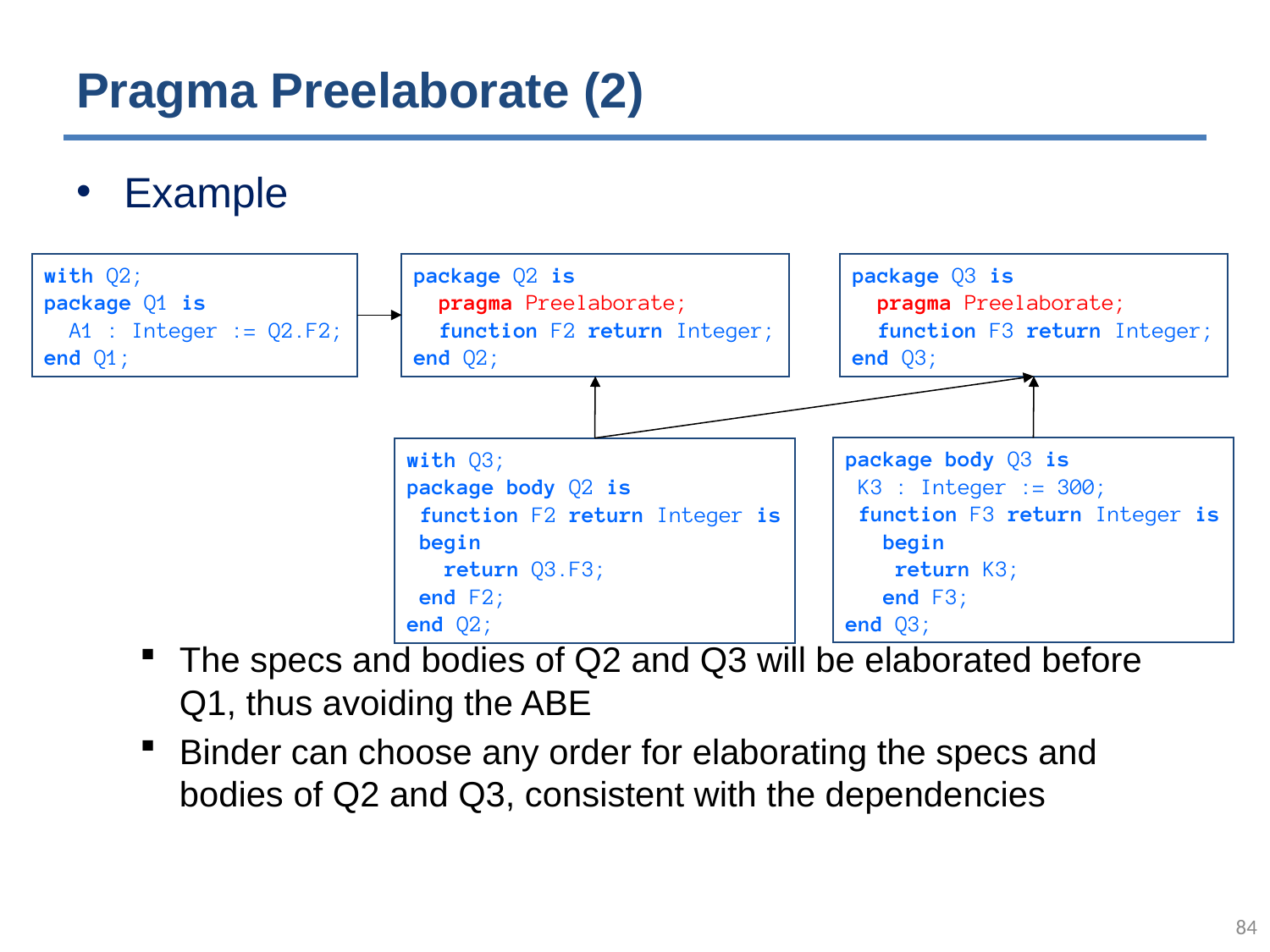

# Pragma Preelaborate (2)
Example

The specs and bodies of Q2 and Q3 will be elaborated before Q1, thus avoiding the ABE
Binder can choose any order for elaborating the specs and bodies of Q2 and Q3, consistent with the dependencies
with Q2;
package Q1 is
  A1 : Integer := Q2.F2;
end Q1;
package Q2 is
  pragma Preelaborate;
  function F2 return Integer;
end Q2;
package Q3 is
  pragma Preelaborate;
  function F3 return Integer;
end Q3;
package body Q3 is
 K3 : Integer := 300;
 function F3 return Integer is
   begin
    return K3;
   end F3;
end Q3;
with Q3;
package body Q2 is
 function F2 return Integer is
 begin
   return Q3.F3;
 end F2;
end Q2;
84